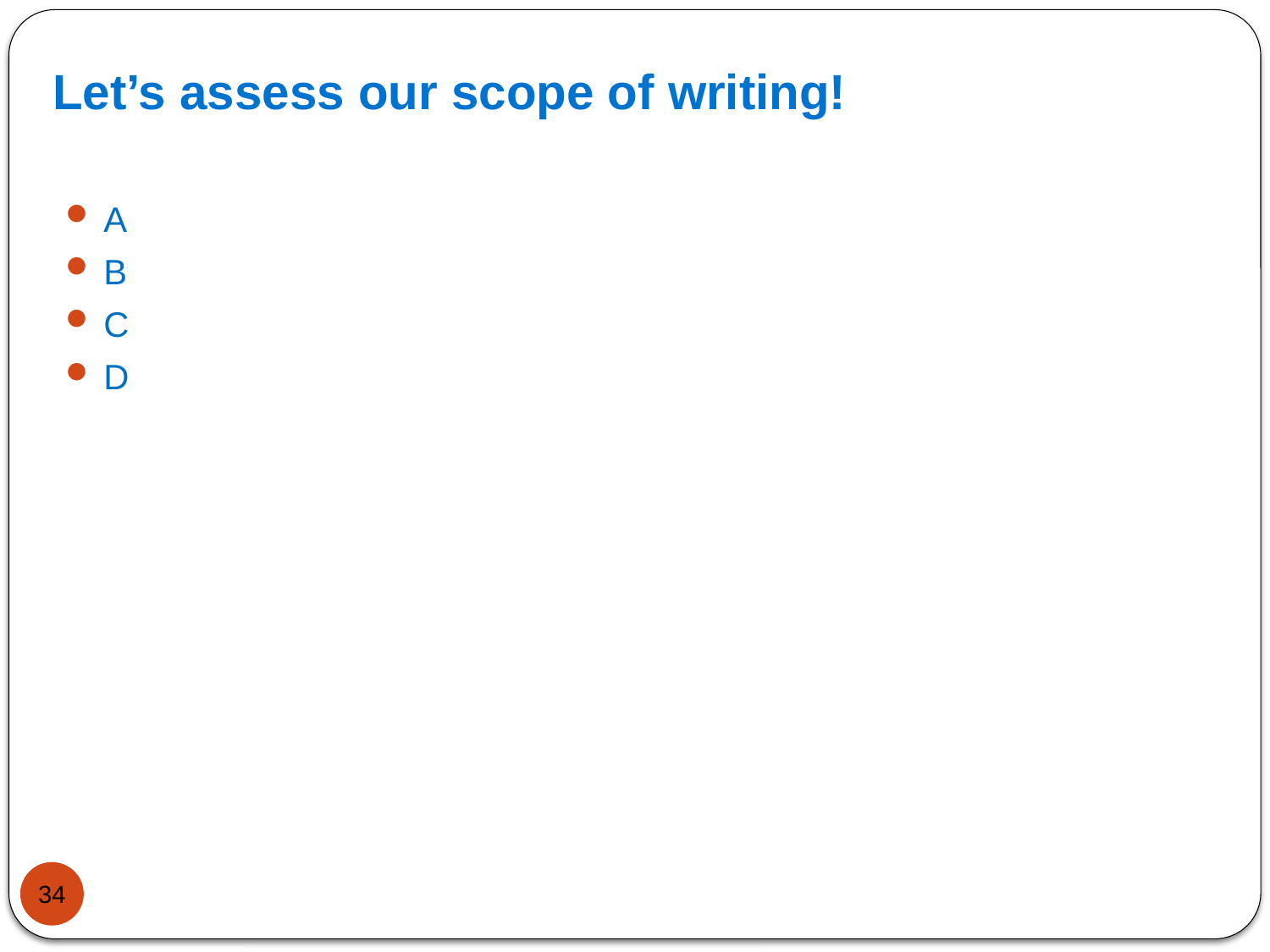

Let’s assess our scope of writing!
A
B
C
D

34